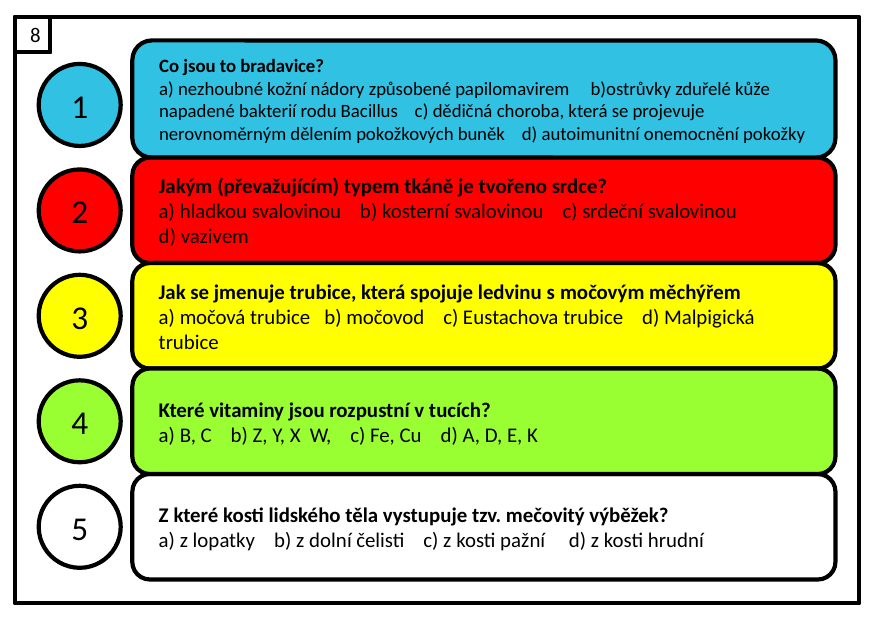

8
Co jsou to bradavice?
a) nezhoubné kožní nádory způsobené papilomavirem     b)ostrůvky zduřelé kůže napadené bakterií rodu Bacillus    c) dědičná choroba, která se projevuje nerovnoměrným dělením pokožkových buněk    d) autoimunitní onemocnění pokožky
1
Jakým (převažujícím) typem tkáně je tvořeno srdce?
a) hladkou svalovinou    b) kosterní svalovinou    c) srdeční svalovinou
d) vazivem
2
Jak se jmenuje trubice, která spojuje ledvinu s močovým měchýřem
a) močová trubice   b) močovod    c) Eustachova trubice    d) Malpigická trubice
3
Které vitaminy jsou rozpustní v tucích?
a) B, C    b) Z, Y, X  W,    c) Fe, Cu    d) A, D, E, K
4
Z které kosti lidského těla vystupuje tzv. mečovitý výběžek?
a) z lopatky    b) z dolní čelisti    c) z kosti pažní     d) z kosti hrudní
5